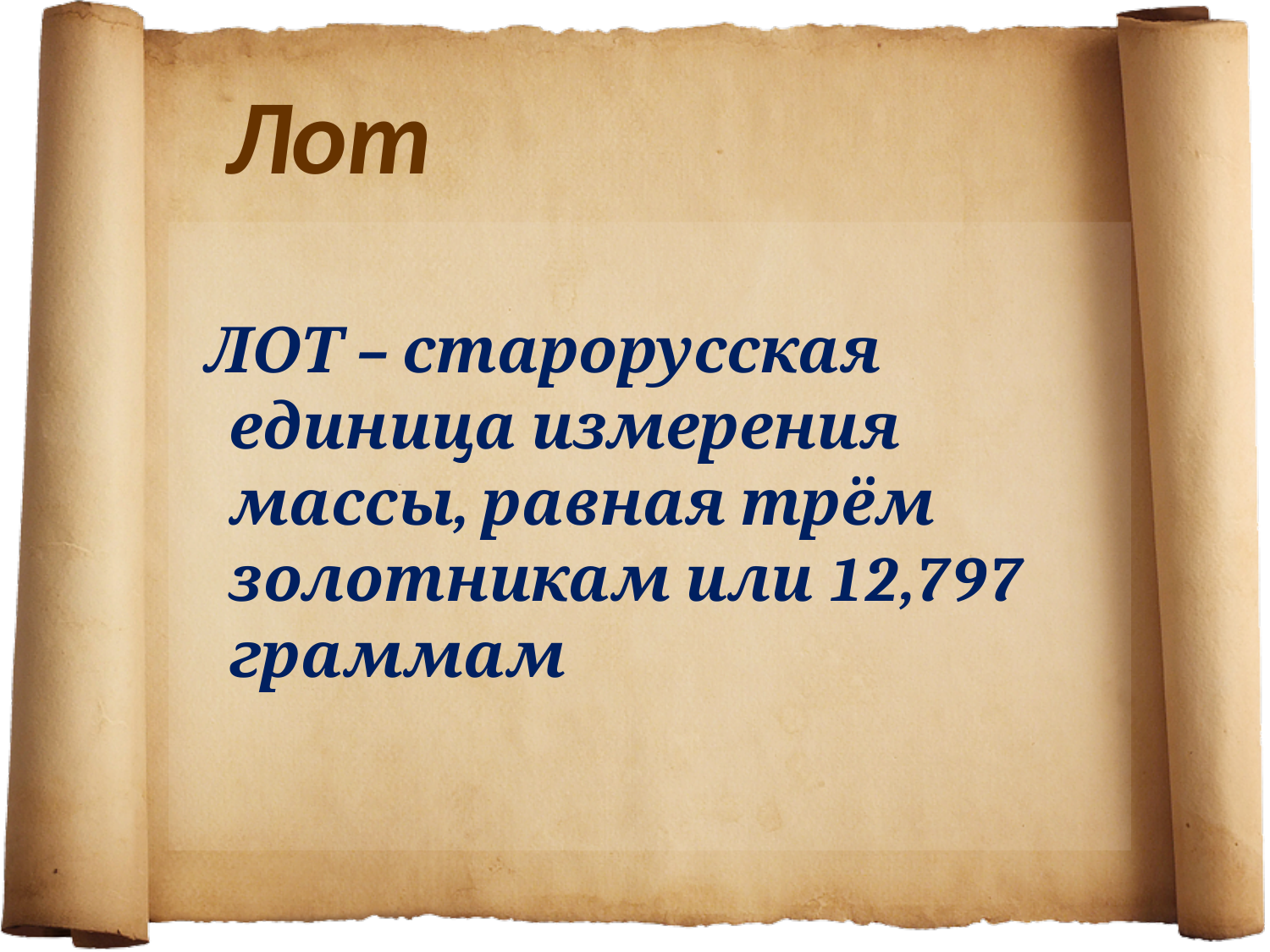

# Лот

  ЛОТ – старорусская единица измерения массы, равная трём золотникам или 12,797 граммам